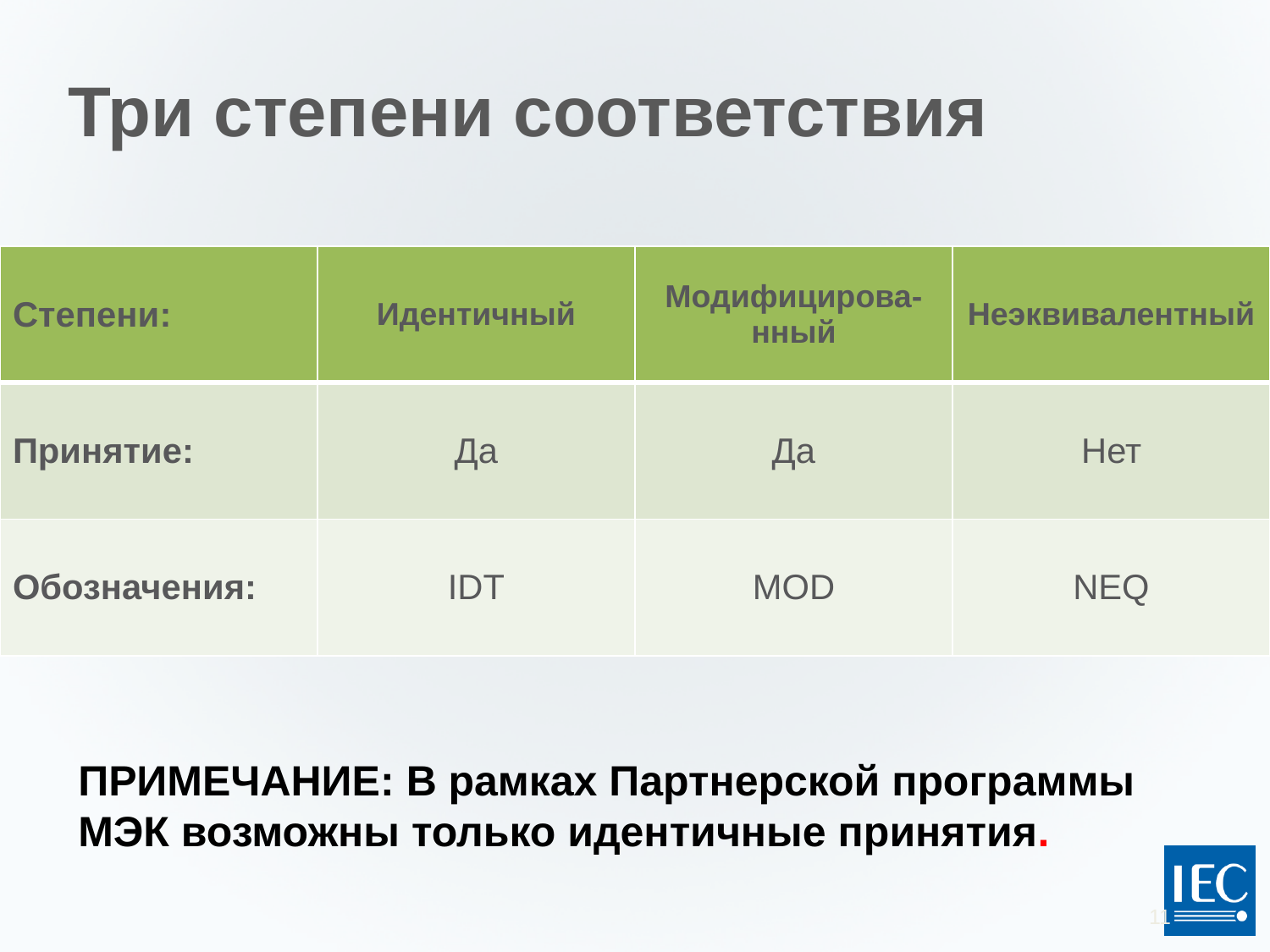

# Три степени соответствия
| Степени: | Идентичный | Модифицирова-нный | Неэквивалентный |
| --- | --- | --- | --- |
| Принятие: | Да | Да | Нет |
| Обозначения: | IDT | MOD | NEQ |
ПРИМЕЧАНИЕ: В рамках Партнерской программы МЭК возможны только идентичные принятия.
11